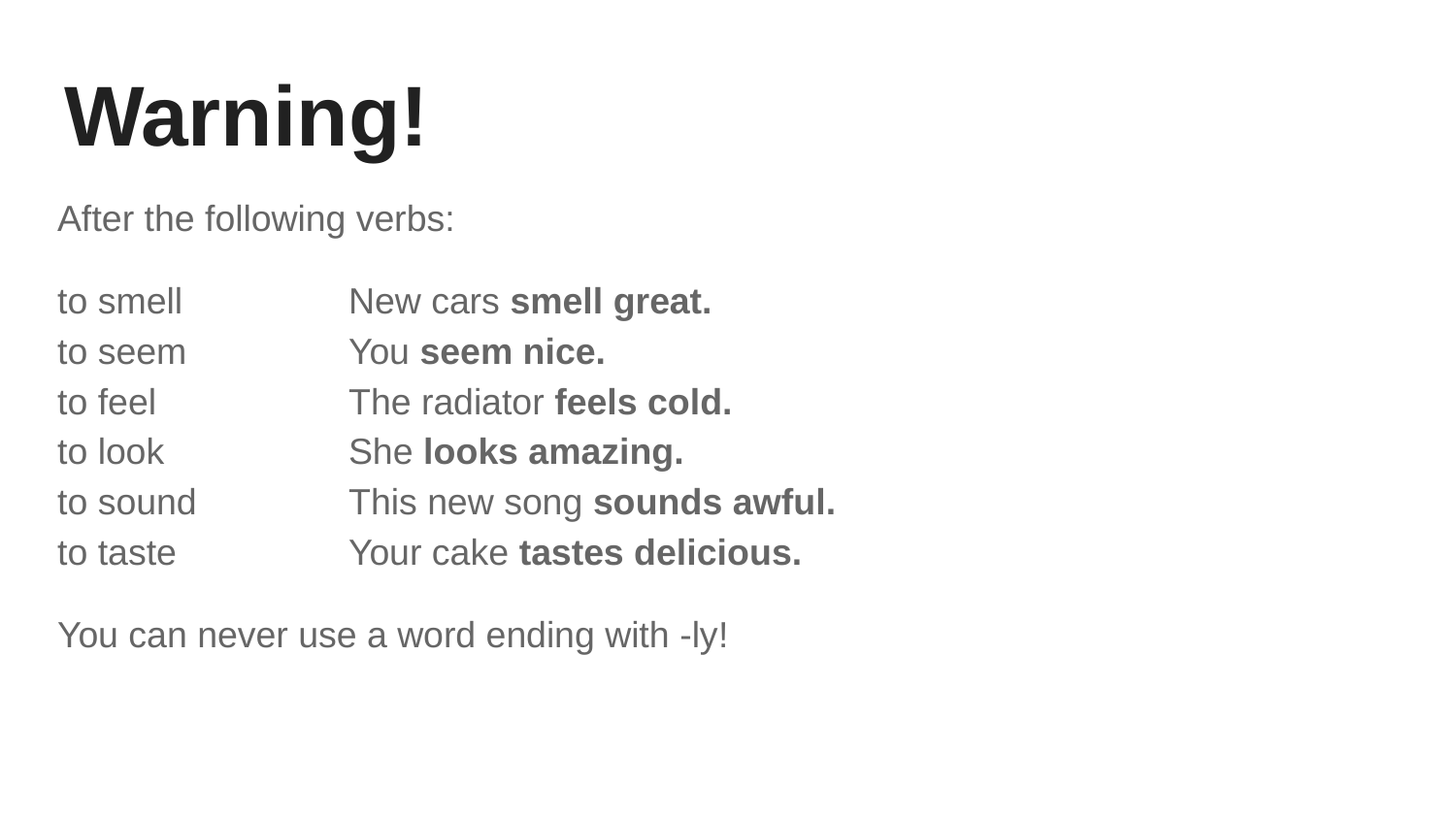

# Warning!
After the following verbs:
to smell		New cars smell great.
to seem		You seem nice.
to feel		The radiator feels cold.
to look		She looks amazing.
to sound		This new song sounds awful.
to taste		Your cake tastes delicious.
You can never use a word ending with -ly!